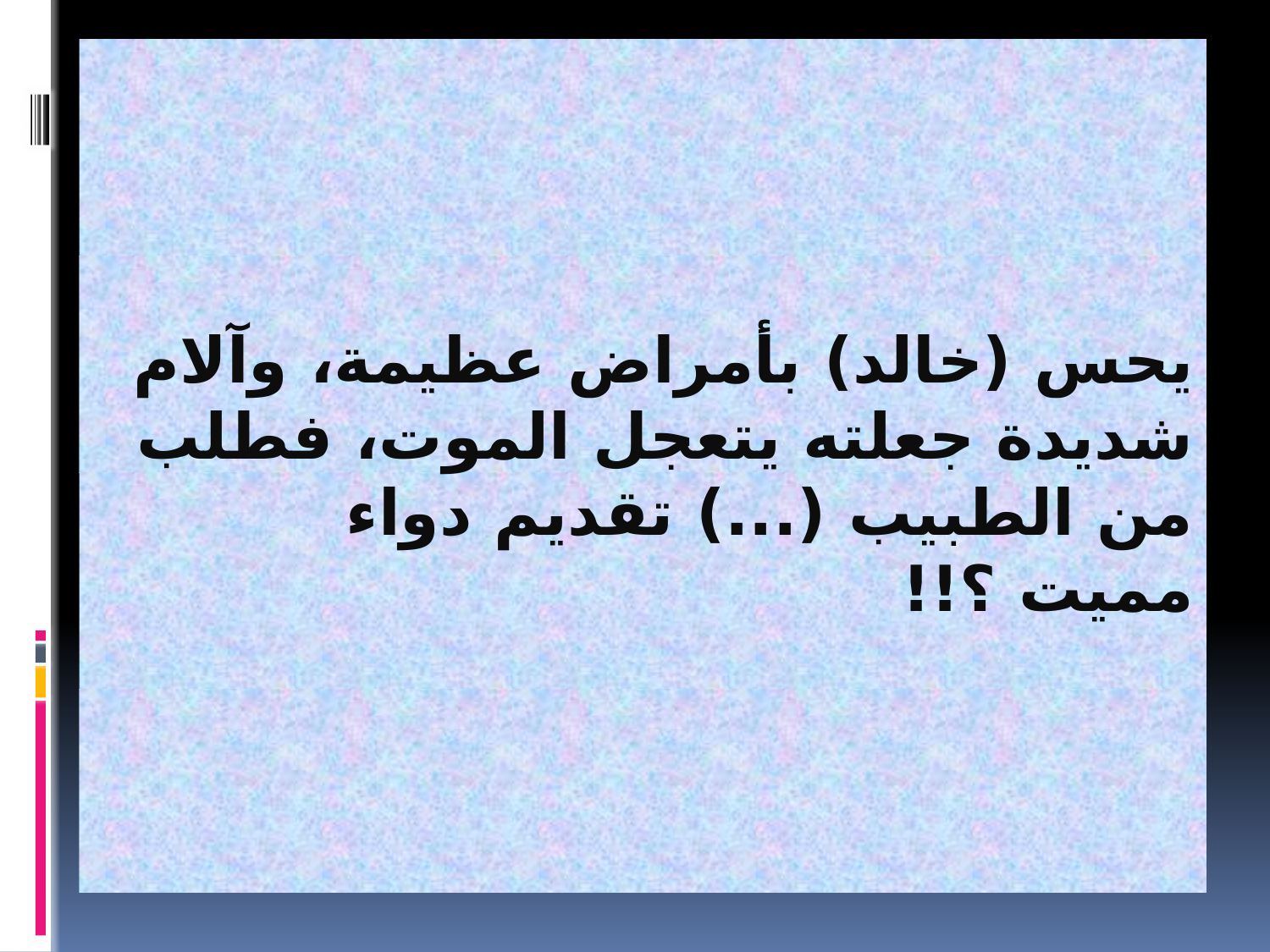

يحس (خالد) بأمراض عظيمة، وآلام شديدة جعلته يتعجل الموت، فطلب من الطبيب (...) تقديم دواء مميت ؟!!